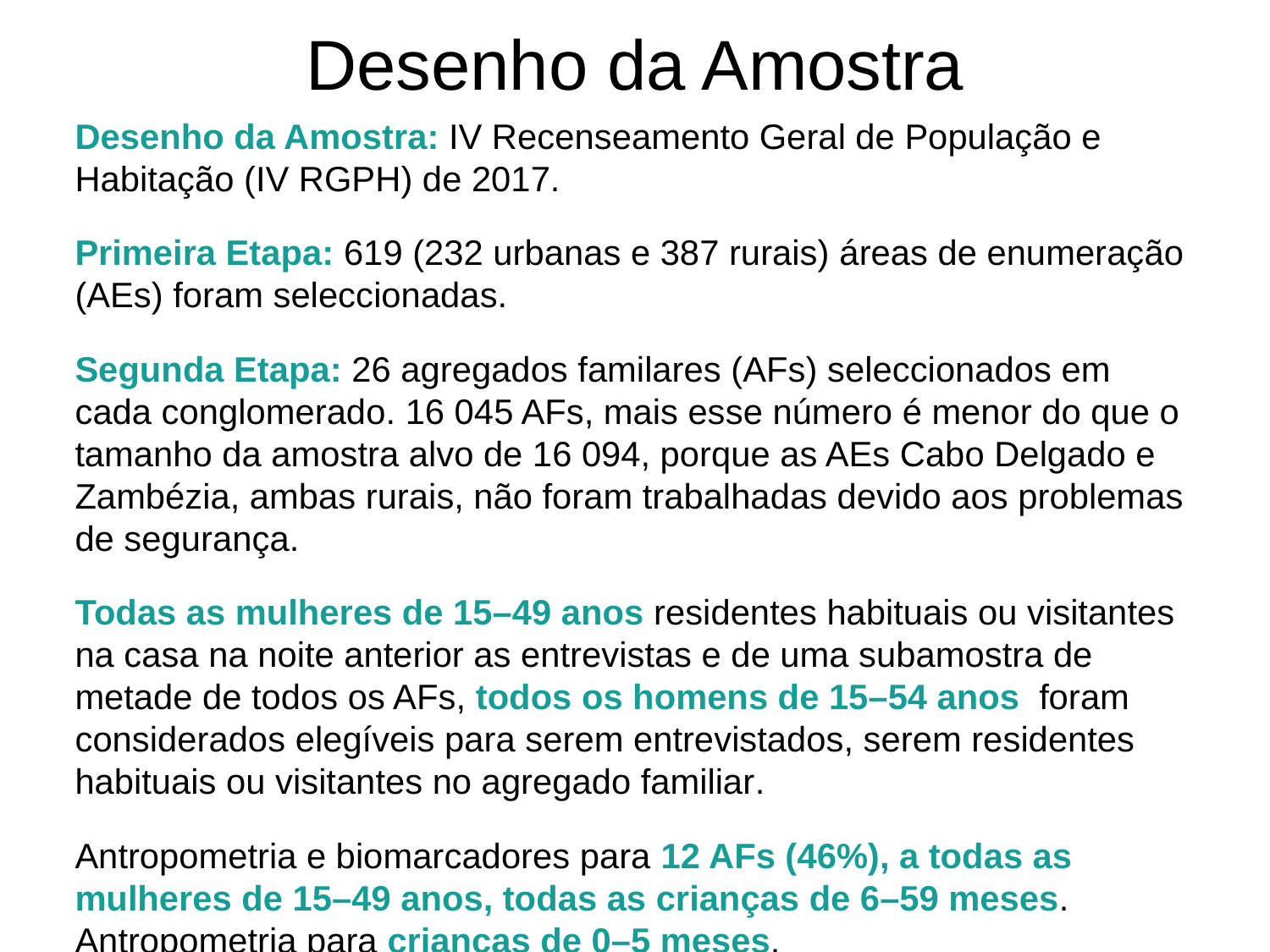

# Desenho da Amostra
Desenho da Amostra: IV Recenseamento Geral de População e Habitação (IV RGPH) de 2017.
Primeira Etapa: 619 (232 urbanas e 387 rurais) áreas de enumeração (AEs) foram seleccionadas.
Segunda Etapa: 26 agregados familares (AFs) seleccionados em cada conglomerado. 16 045 AFs, mais esse número é menor do que o tamanho da amostra alvo de 16 094, porque as AEs Cabo Delgado e Zambézia, ambas rurais, não foram trabalhadas devido aos problemas de segurança.
Todas as mulheres de 15–49 anos residentes habituais ou visitantes na casa na noite anterior as entrevistas e de uma subamostra de metade de todos os AFs, todos os homens de 15–54 anos  foram considerados elegíveis para serem entrevistados, serem residentes habituais ou visitantes no agregado familiar.
Antropometria e biomarcadores para 12 AFs (46%), a todas as mulheres de 15–49 anos, todas as crianças de 6–59 meses. Antropometria para crianças de 0–5 meses.